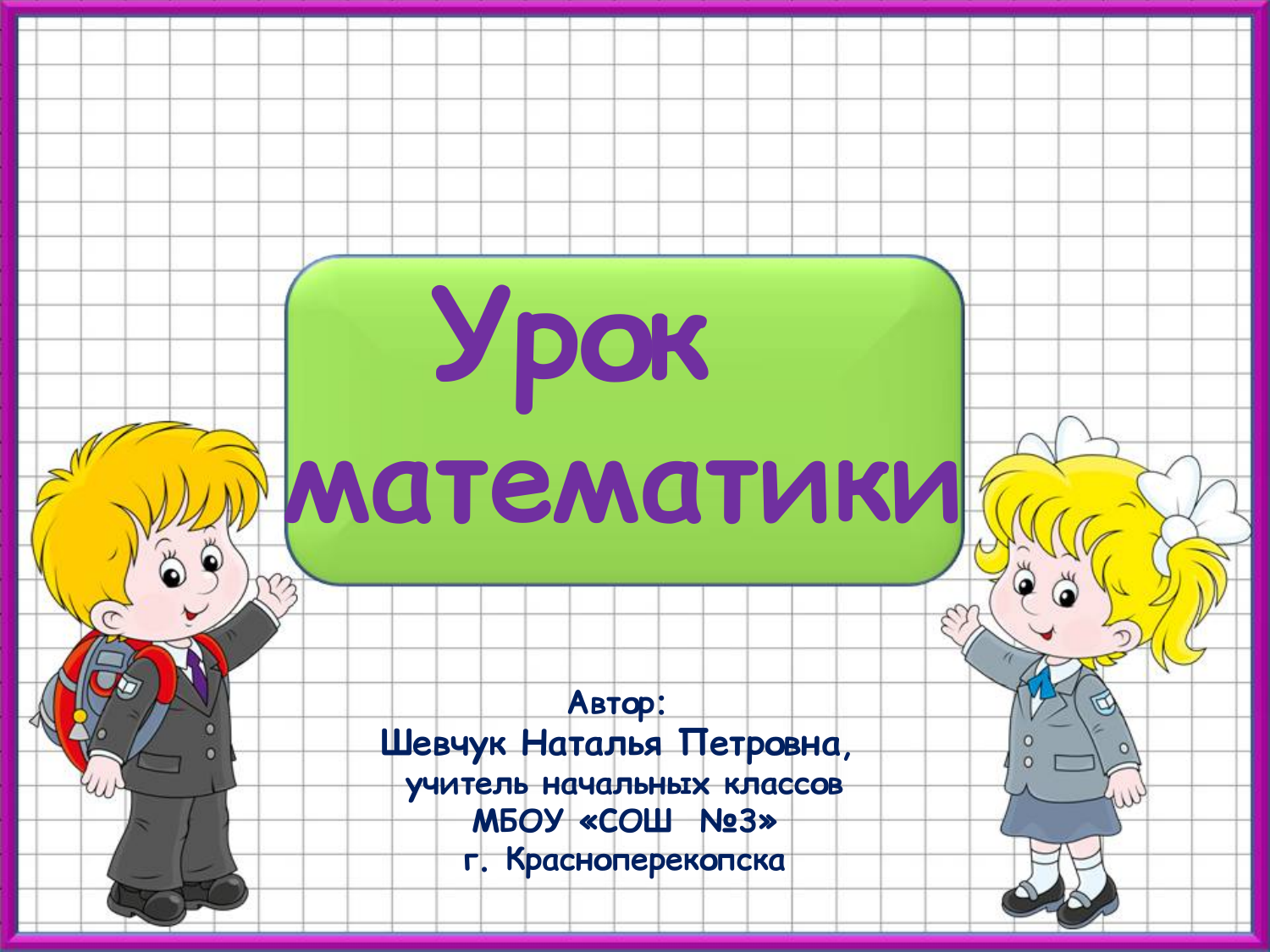

Урок
математики
Автор:
Шевчук Наталья Петровна,
учитель начальных классов
МБОУ «СОШ  №3»
г. Красноперекопска